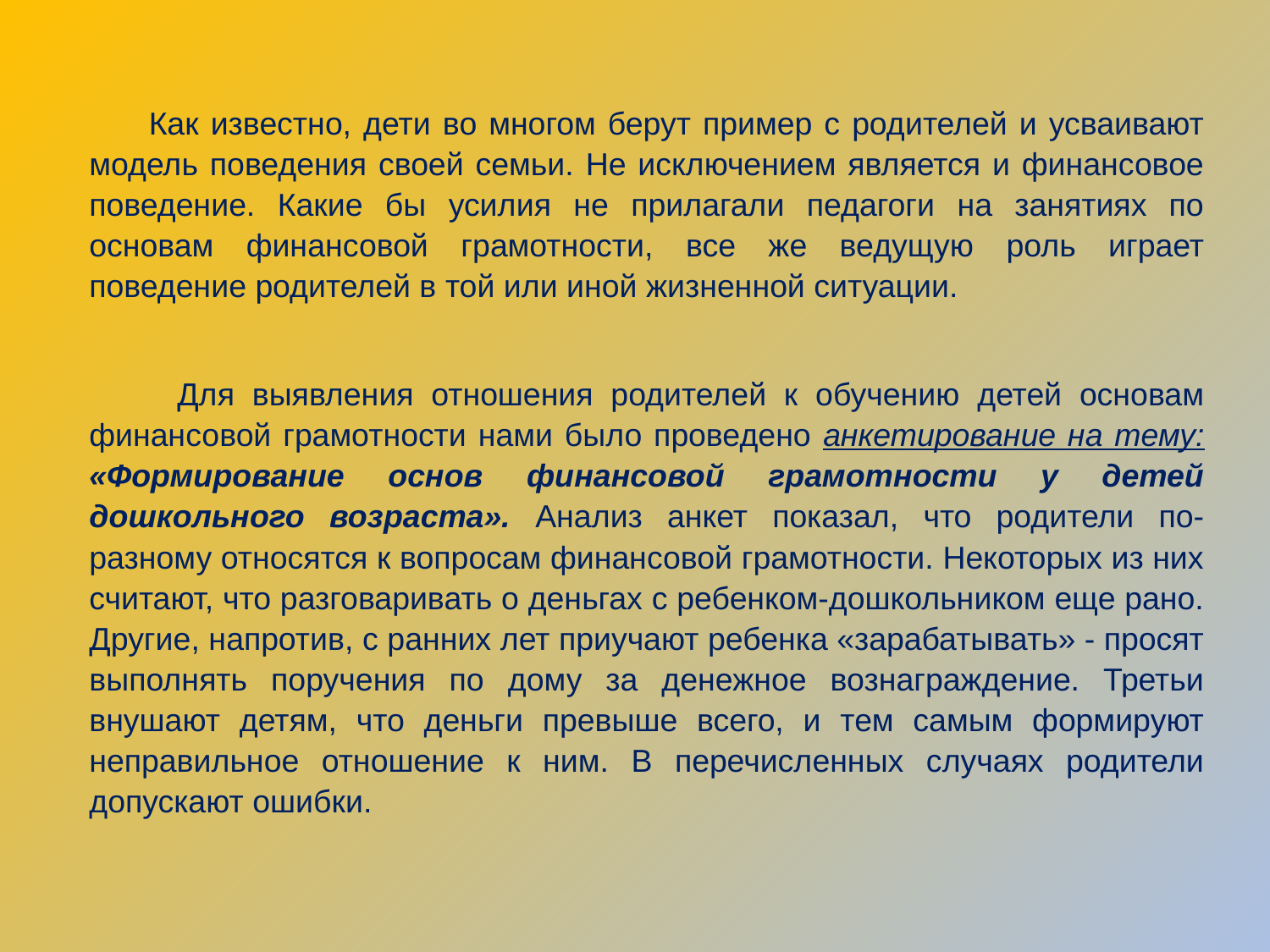

Как известно, дети во многом берут пример с родителей и усваивают модель поведения своей семьи. Не исключением является и финансовое поведение. Какие бы усилия не прилагали педагоги на занятиях по основам финансовой грамотности, все же ведущую роль играет поведение родителей в той или иной жизненной ситуации.

     Для выявления отношения родителей к обучению детей основам финансовой грамотности нами было проведено анкетирование на тему: «Формирование основ финансовой грамотности у детей дошкольного возраста». Анализ анкет показал, что родители по-разному относятся к вопросам финансовой грамотности. Некоторых из них считают, что разговаривать о деньгах с ребенком-дошкольником еще рано. Другие, напротив, с ранних лет приучают ребенка «зарабатывать» - просят выполнять поручения по дому за денежное вознаграждение. Третьи внушают детям, что деньги превыше всего, и тем самым формируют неправильное отношение к ним. В перечисленных случаях родители допускают ошибки.